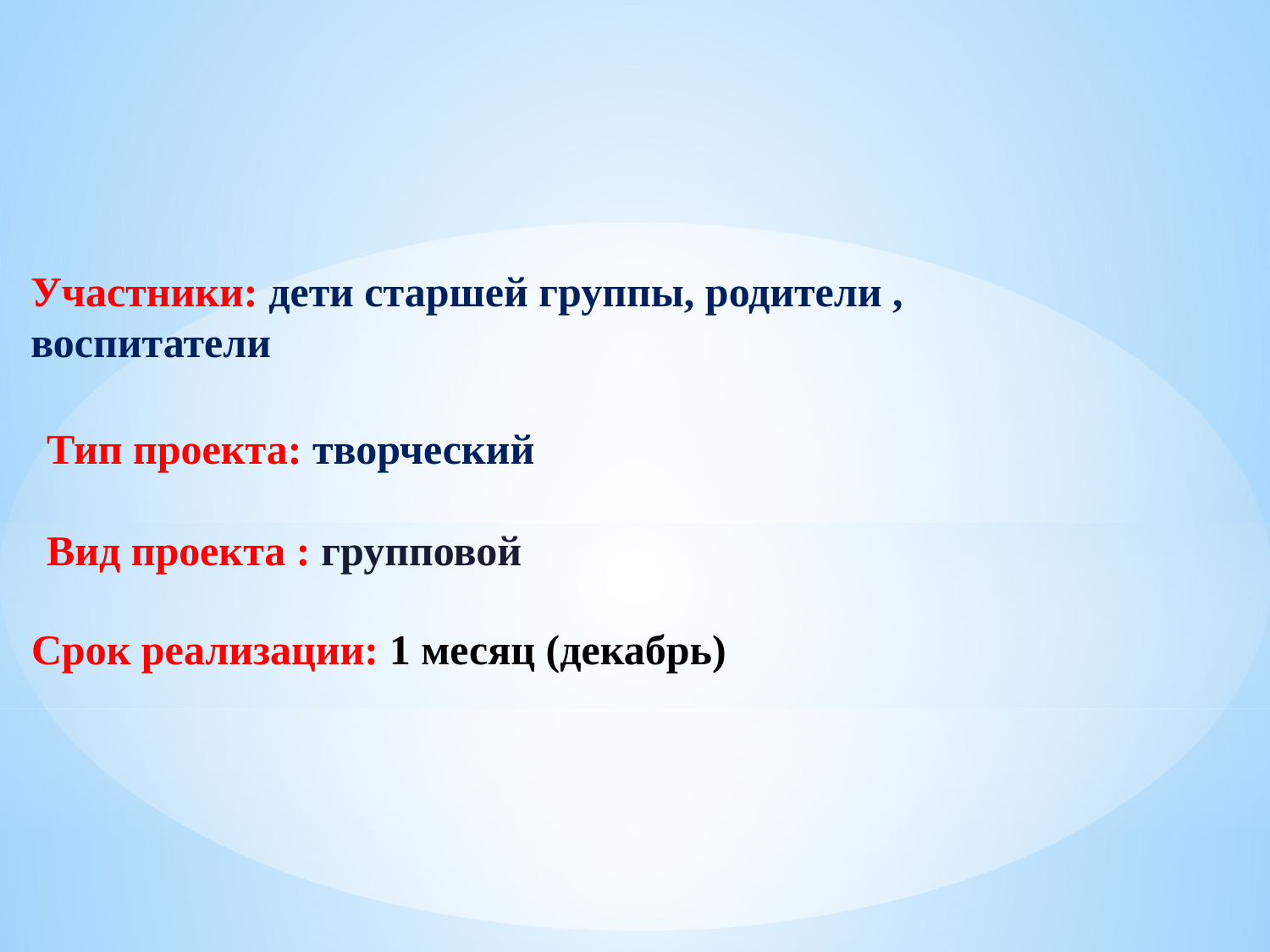

Участники: дети старшей группы, родители , воспитатели
Тип проекта: творческий

Вид проекта : групповой
Срок реализации: 1 месяц (декабрь)